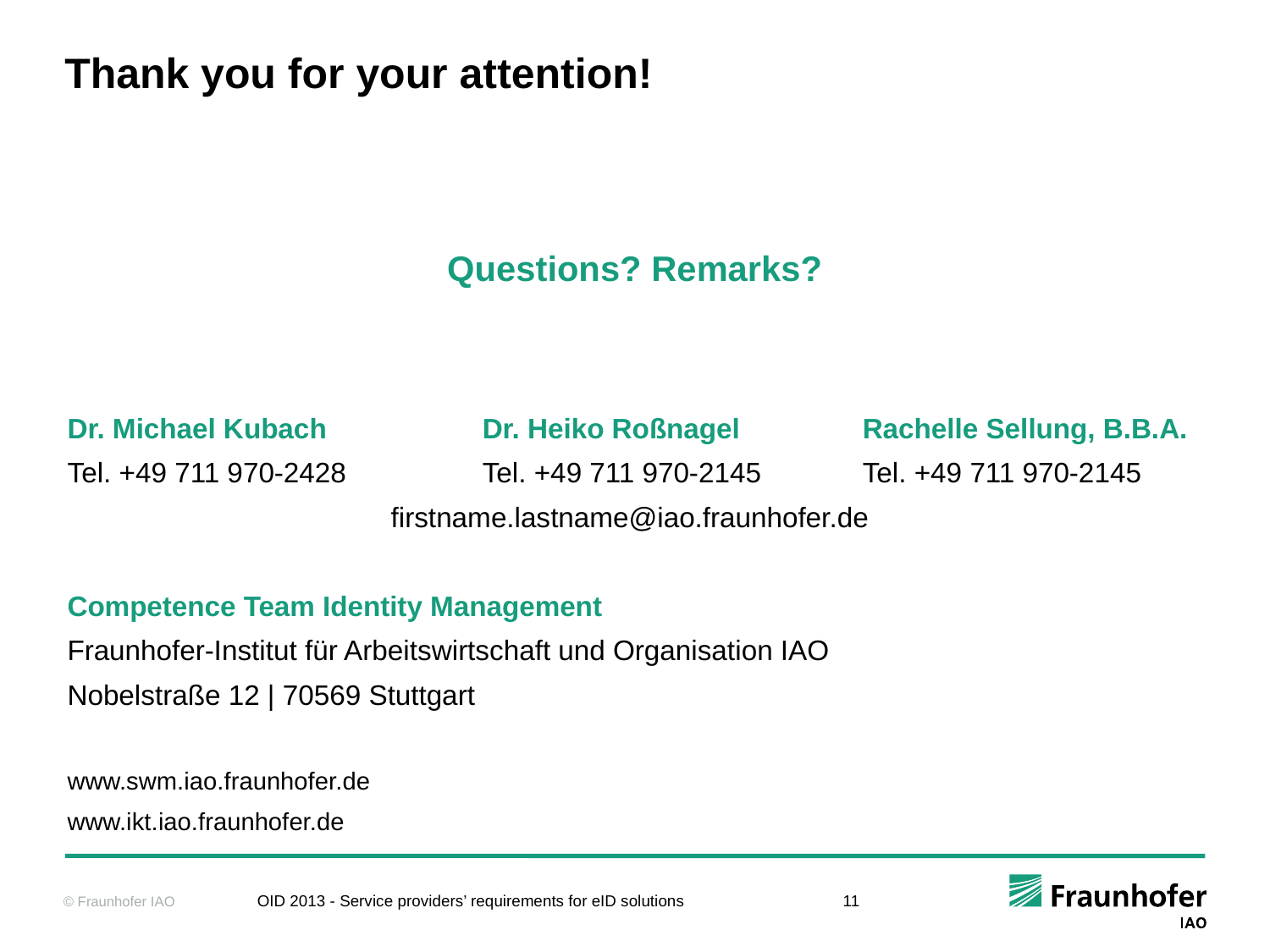

# Thank you for your attention!
Questions? Remarks?

Dr. Heiko Roßnagel
Tel. +49 711 970-2145
Rachelle Sellung, B.B.A.
Tel. +49 711 970-2145
Dr. Michael Kubach
Tel. +49 711 970-2428
firstname.lastname@iao.fraunhofer.de

Competence Team Identity Management
Fraunhofer-Institut für Arbeitswirtschaft und Organisation IAO
Nobelstraße 12 | 70569 Stuttgart

www.swm.iao.fraunhofer.de
www.ikt.iao.fraunhofer.de